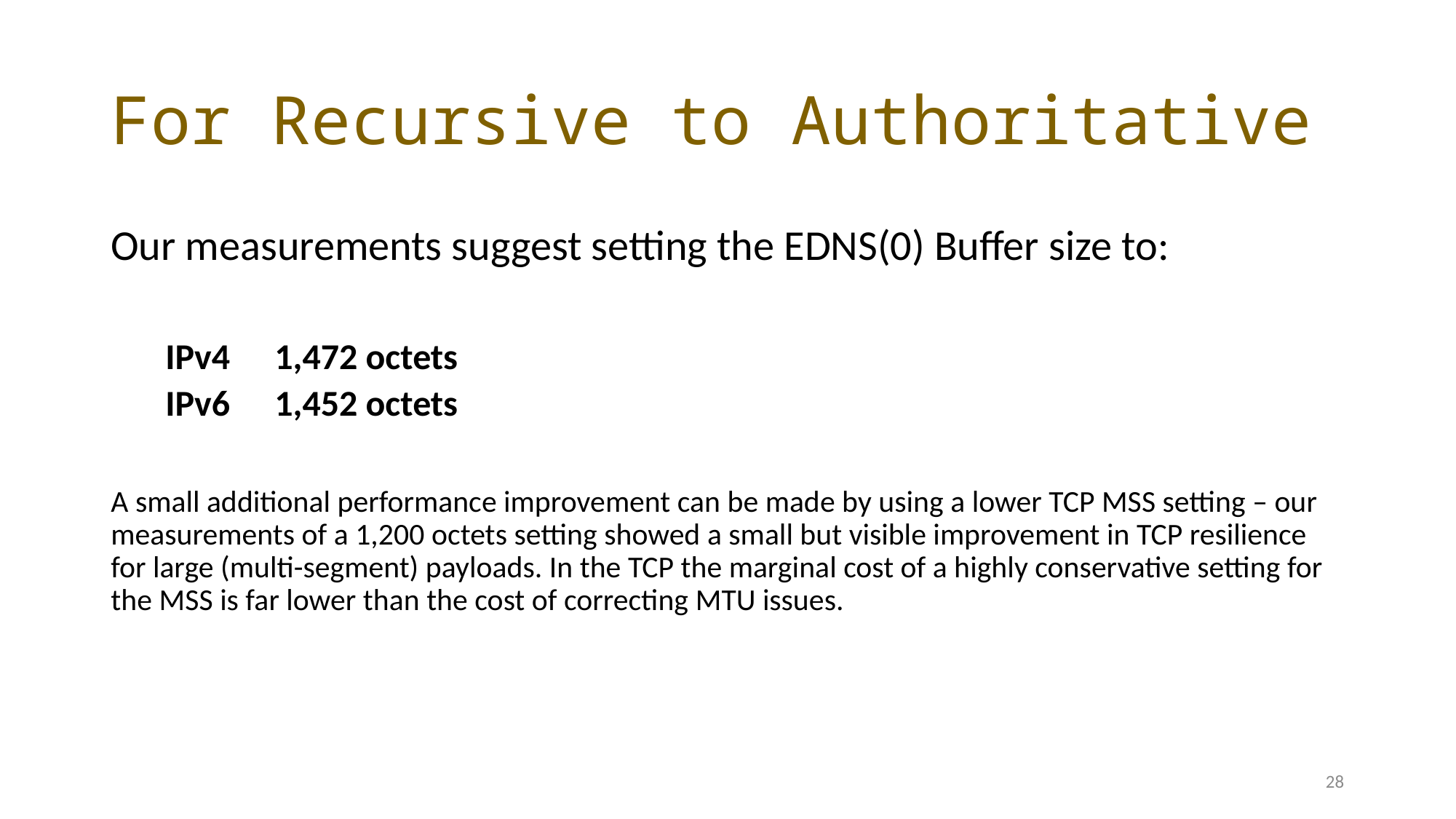

# For Recursive to Authoritative
Our measurements suggest setting the EDNS(0) Buffer size to:

IPv4	1,472 octets
IPv6	1,452 octets

A small additional performance improvement can be made by using a lower TCP MSS setting – our measurements of a 1,200 octets setting showed a small but visible improvement in TCP resilience for large (multi-segment) payloads. In the TCP the marginal cost of a highly conservative setting for the MSS is far lower than the cost of correcting MTU issues.
28